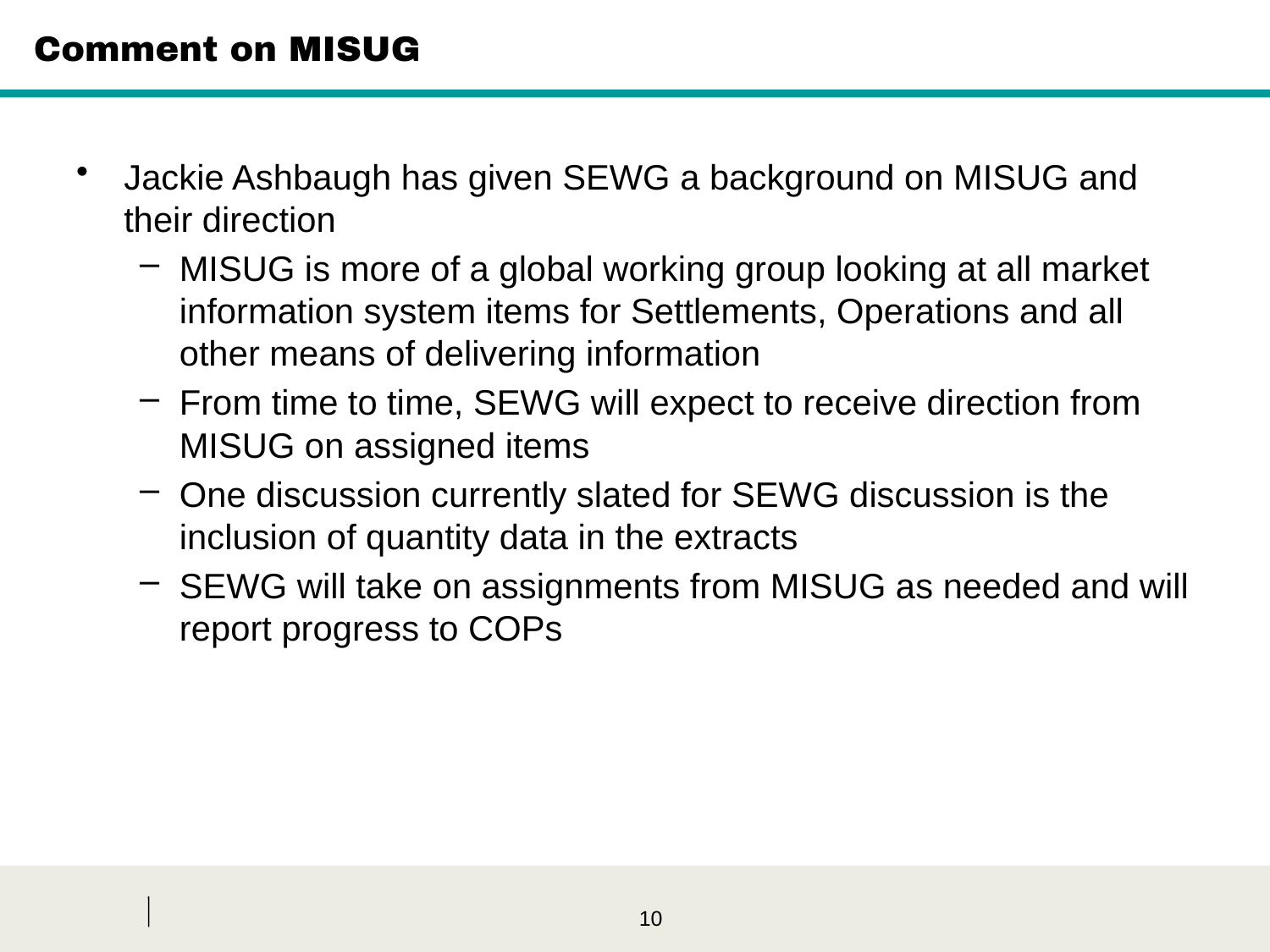

# Comment on MISUG
Jackie Ashbaugh has given SEWG a background on MISUG and their direction
MISUG is more of a global working group looking at all market information system items for Settlements, Operations and all other means of delivering information
From time to time, SEWG will expect to receive direction from MISUG on assigned items
One discussion currently slated for SEWG discussion is the inclusion of quantity data in the extracts
SEWG will take on assignments from MISUG as needed and will report progress to COPs